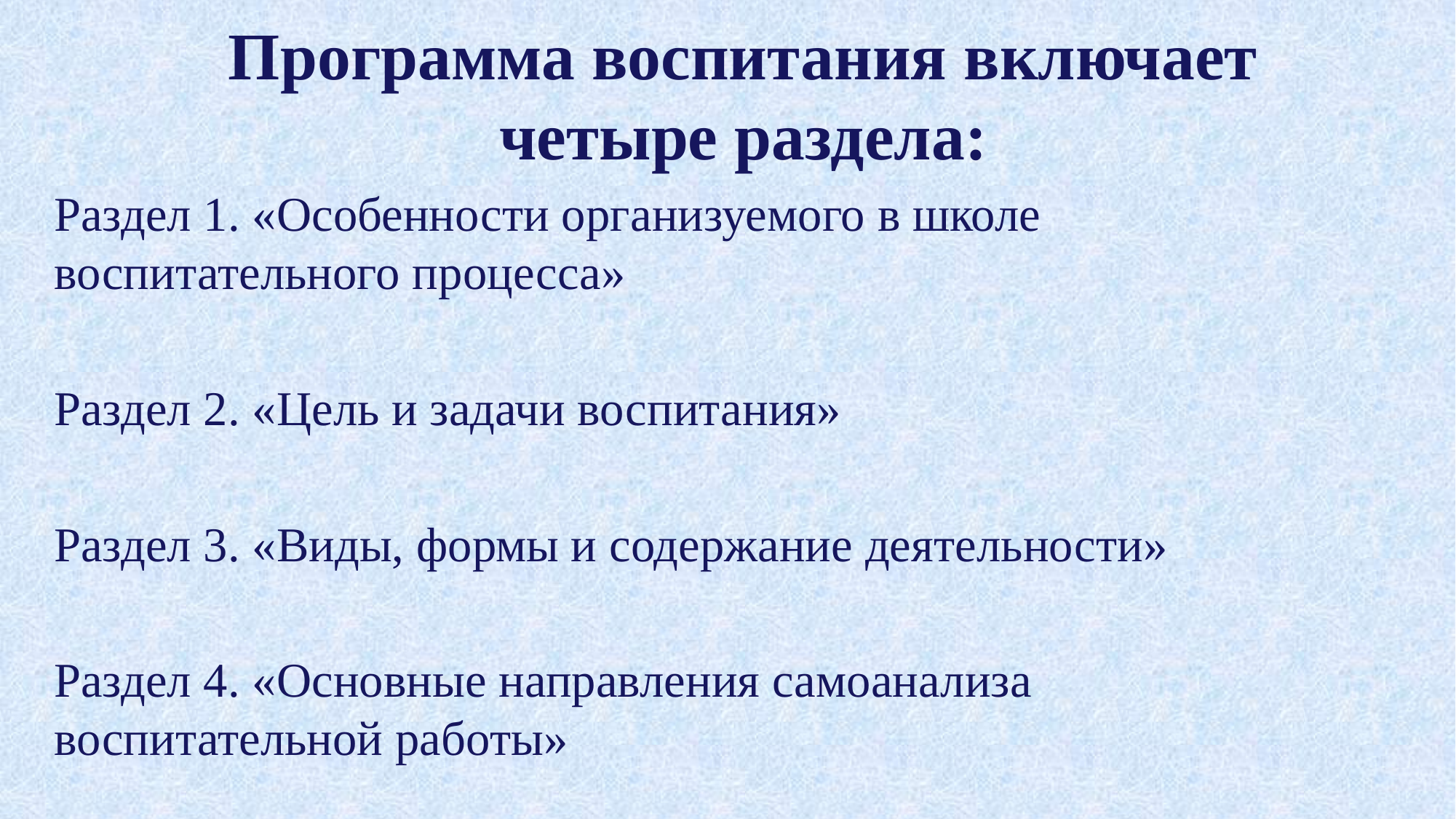

# Программа воспитания включает четыре раздела:
Раздел 1. «Особенности организуемого в школе воспитательного процесса»

Раздел 2. «Цель и задачи воспитания»

Раздел 3. «Виды, формы и содержание деятельности»

Раздел 4. «Основные направления самоанализа воспитательной работы»